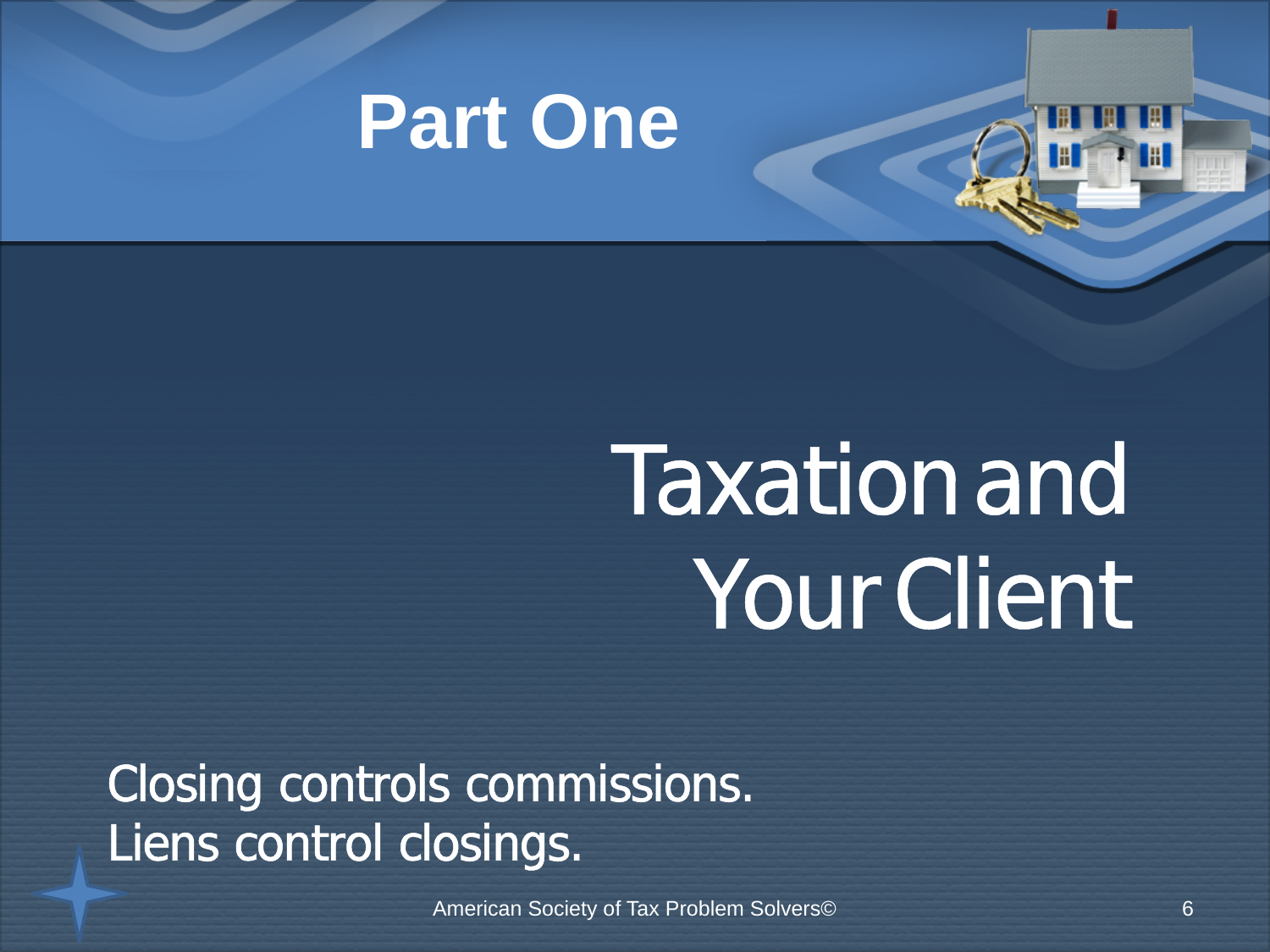

# Part One
Taxation and Your Client
Closing controls commissions.
Liens control closings.

American Society of Tax Problem Solvers©
6